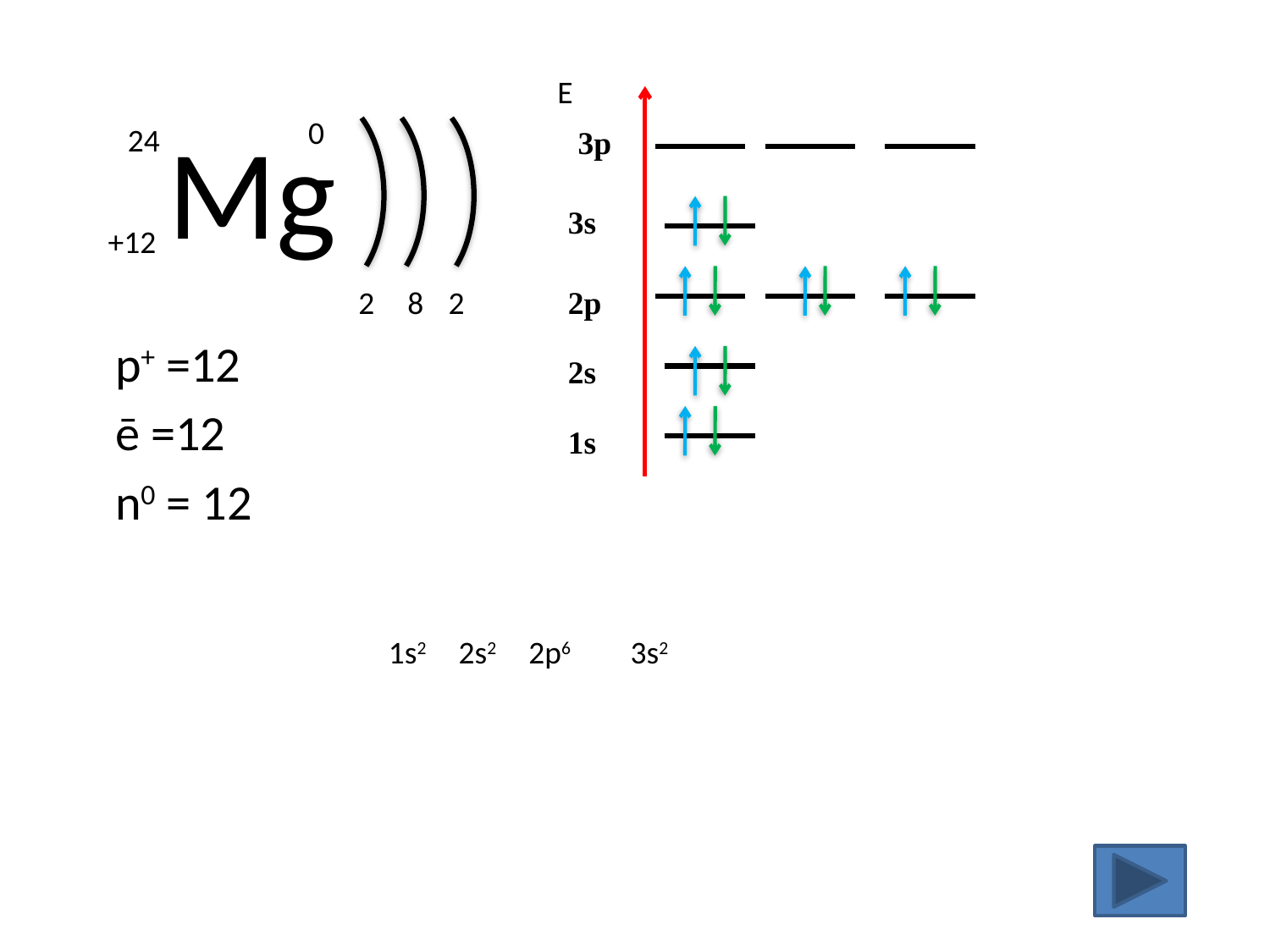

Е

Mg
0
24
+12
3p
3s
2
8
2
2p
	p+ =12
	ē =12
	n0 = 12

2s
1s
1s2
2s2
2p6
3s2